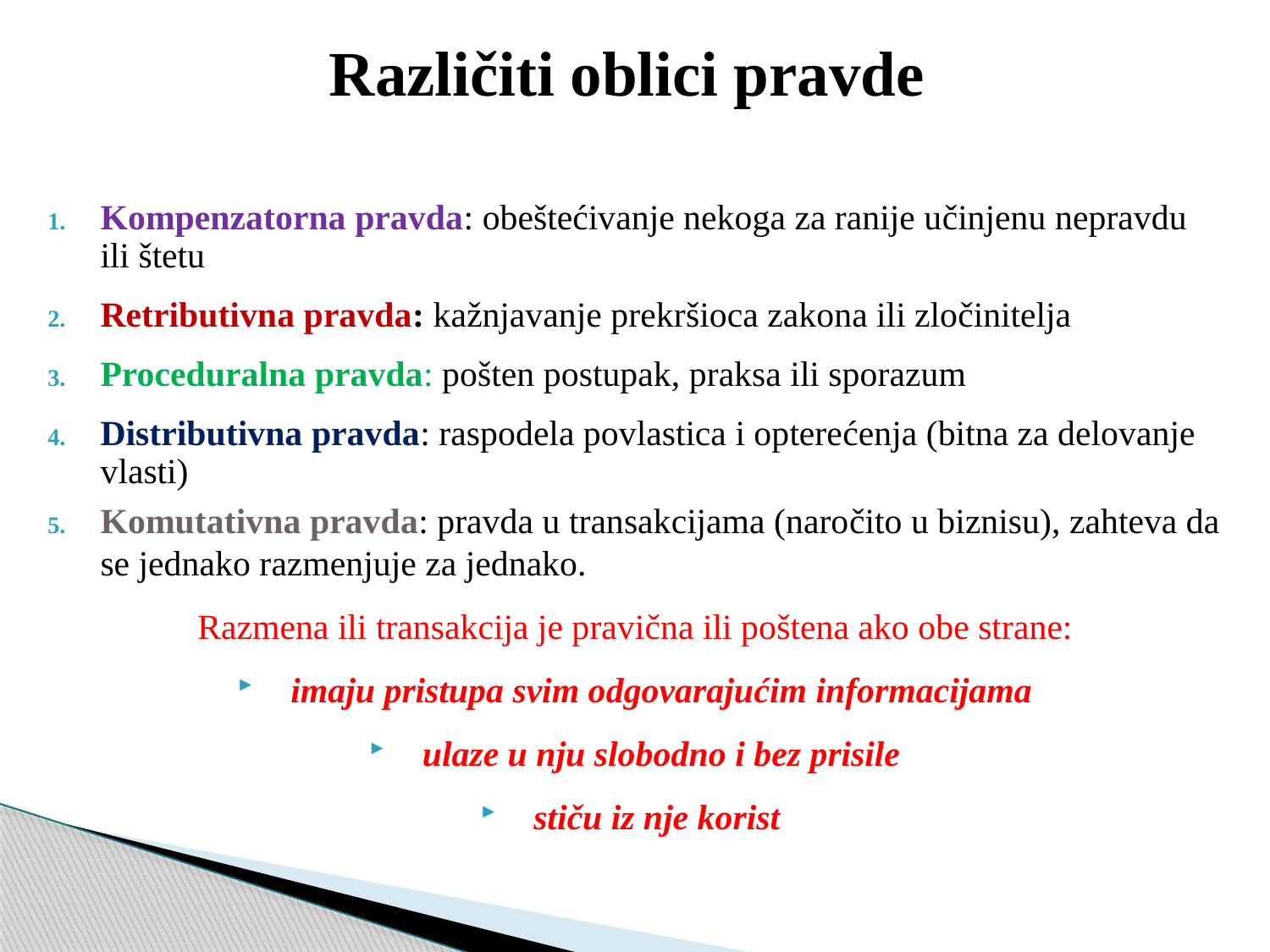

Različiti oblici pravde

Kompenzatorna pravda: obeštećivanje nekoga za ranije učinjenu nepravdu ili štetu
Retributivna pravda: kažnjavanje prekršioca zakona ili zločinitelja
Proceduralna pravda: pošten postupak, praksa ili sporazum
Distributivna pravda: raspodela povlastica i opterećenja (bitna za delovanje vlasti)
Komutativna pravda: pravda u transakcijama (naročito u biznisu), zahteva da se jednako razmenjuje za jednako.
Razmena ili transakcija je pravična ili poštena ako obe strane:
imaju pristupa svim odgovarajućim informacijama
ulaze u nju slobodno i bez prisile
stiču iz nje korist